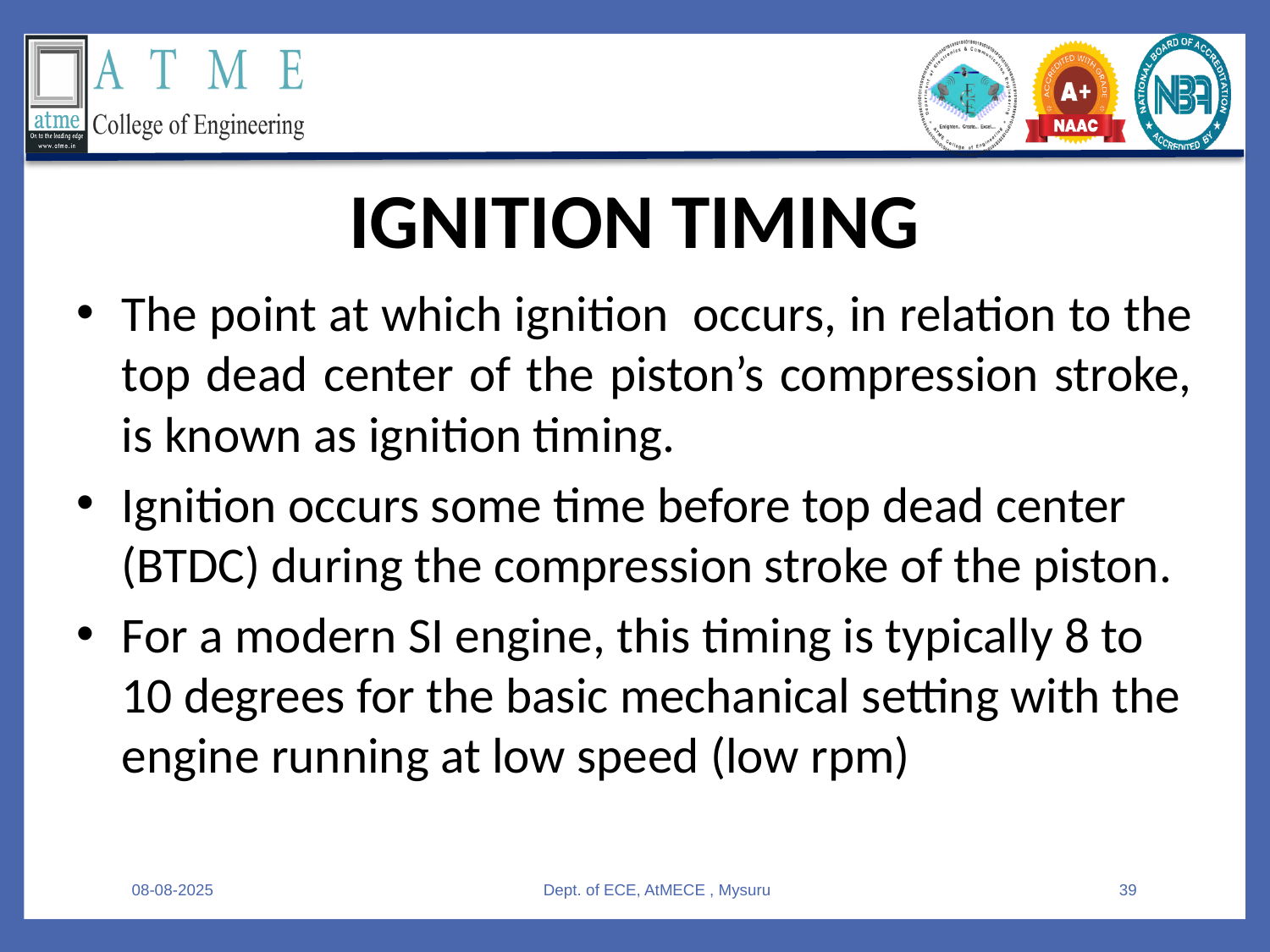

IGNITION TIMING
The point at which ignition  occurs, in relation to the top dead center of the piston’s compression stroke, is known as ignition timing.
Ignition occurs some time before top dead center (BTDC) during the compression stroke of the piston.
For a modern SI engine, this timing is typically 8 to 10 degrees for the basic mechanical setting with the engine running at low speed (low rpm)
08-08-2025
Dept. of ECE, AtMECE , Mysuru
39